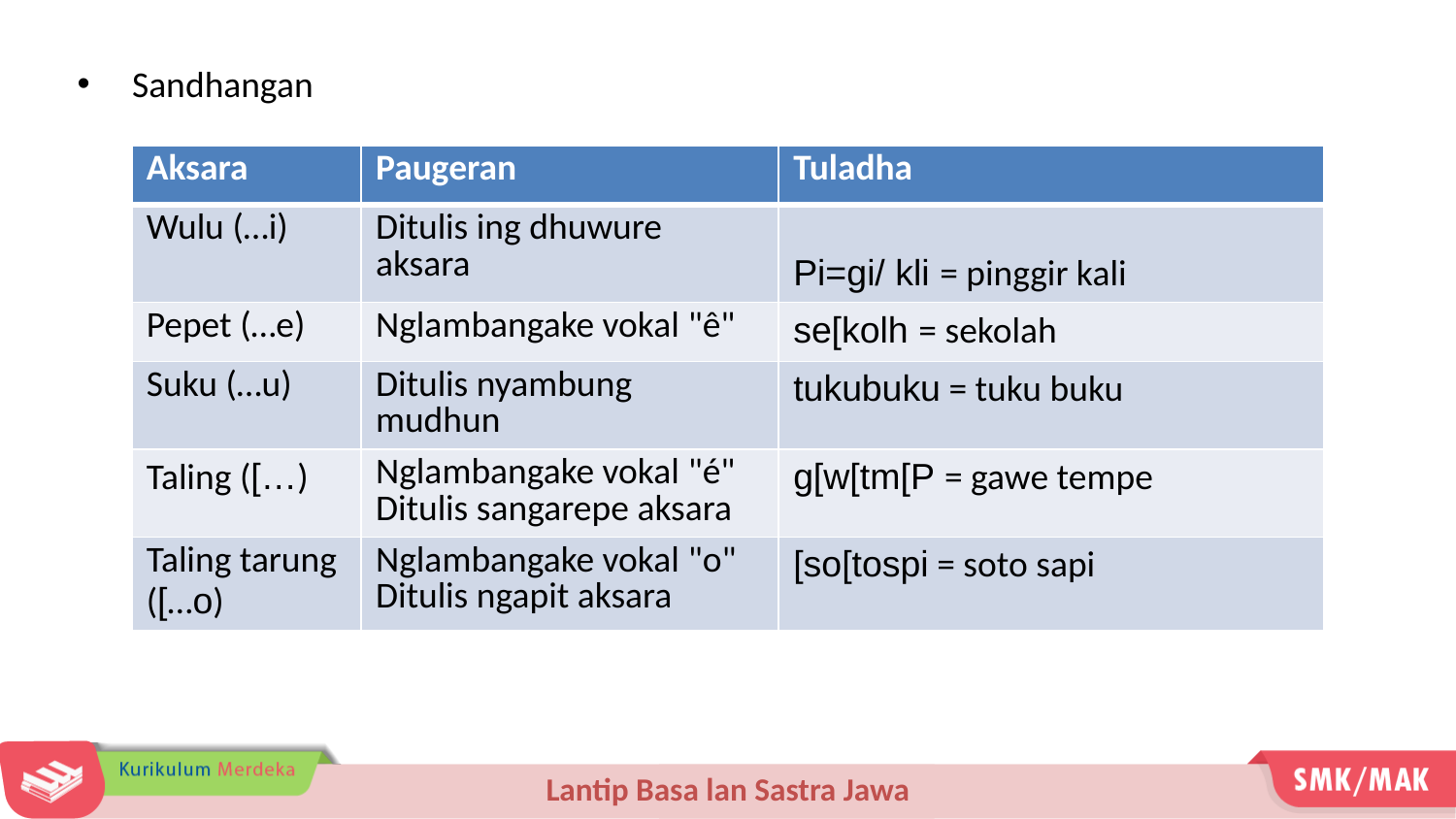

Sandhangan

| Aksara | Paugeran | Tuladha |
| --- | --- | --- |
| Wulu (…i) | Ditulis ing dhuwure aksara | Pi=gi/ kli = pinggir kali |
| Pepet (…e) | Nglambangake vokal "ê" | se[kolh = sekolah |
| Suku (…u) | Ditulis nyambung mudhun | tukubuku = tuku buku |
| Taling ([…) | Nglambangake vokal "é" Ditulis sangarepe aksara | g[w[tm[P = gawe tempe |
| Taling tarung ([…o) | Nglambangake vokal "o" Ditulis ngapit aksara | [so[tospi = soto sapi |